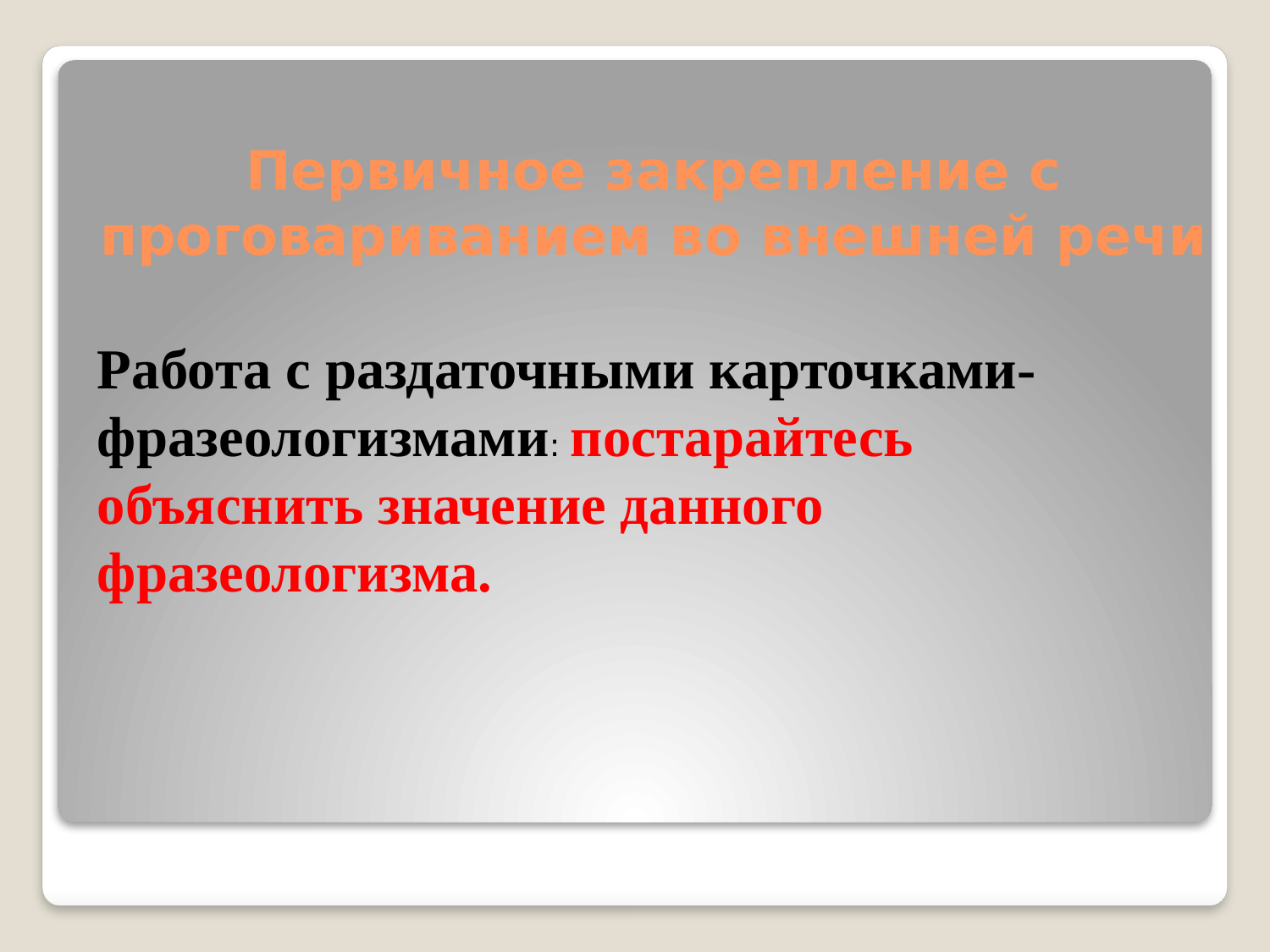

# Первичное закрепление с проговариванием во внешней речи

Работа с раздаточными карточками-фразеологизмами: постарайтесь объяснить значение данного фразеологизма.